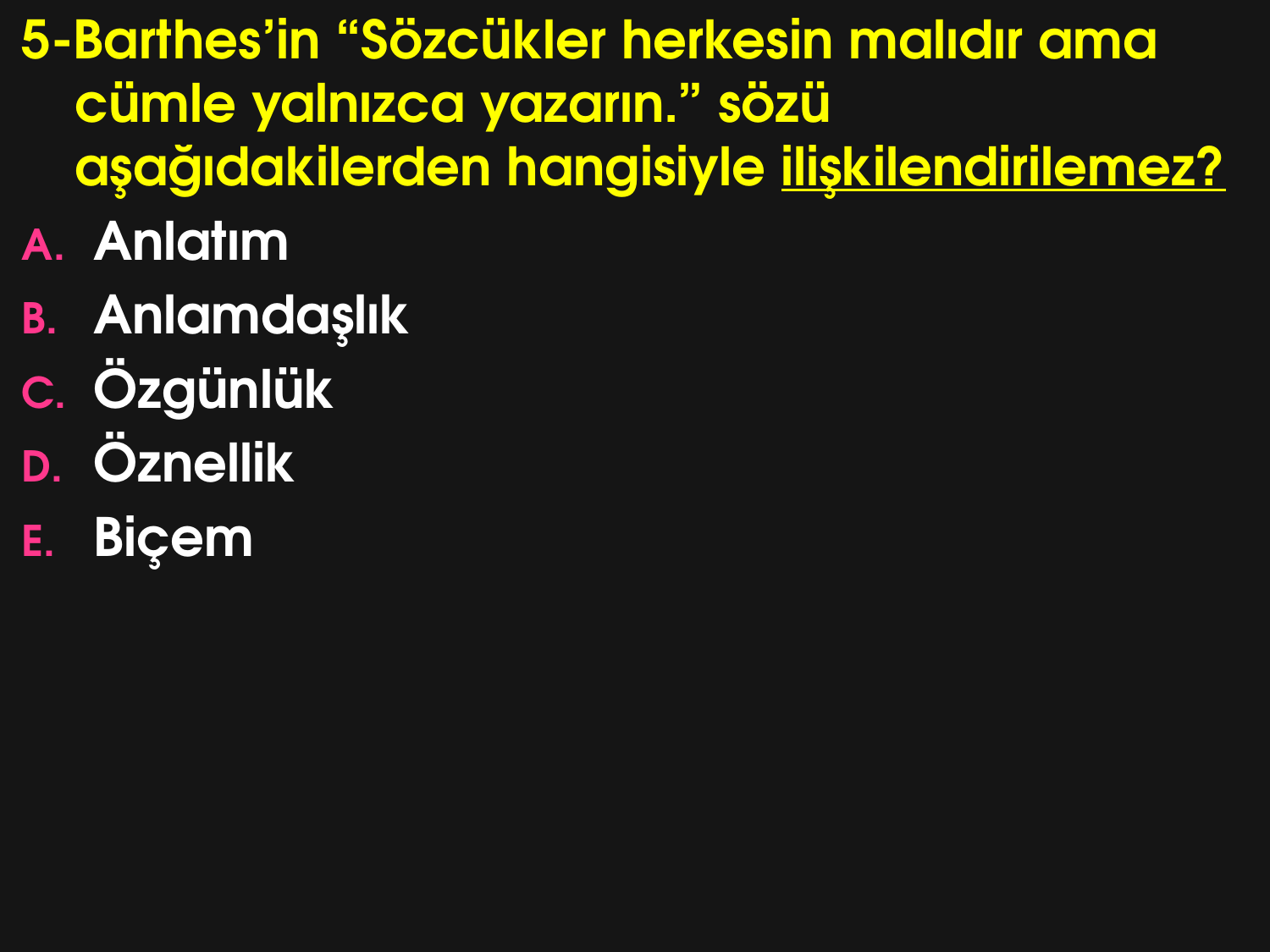

5-Barthes’in “Sözcükler herkesin malıdır ama cümle yalnızca yazarın.” sözü aşağıdakilerden hangisiyle ilişkilendirilemez?
Anlatım
Anlamdaşlık
Özgünlük
Öznellik
Biçem